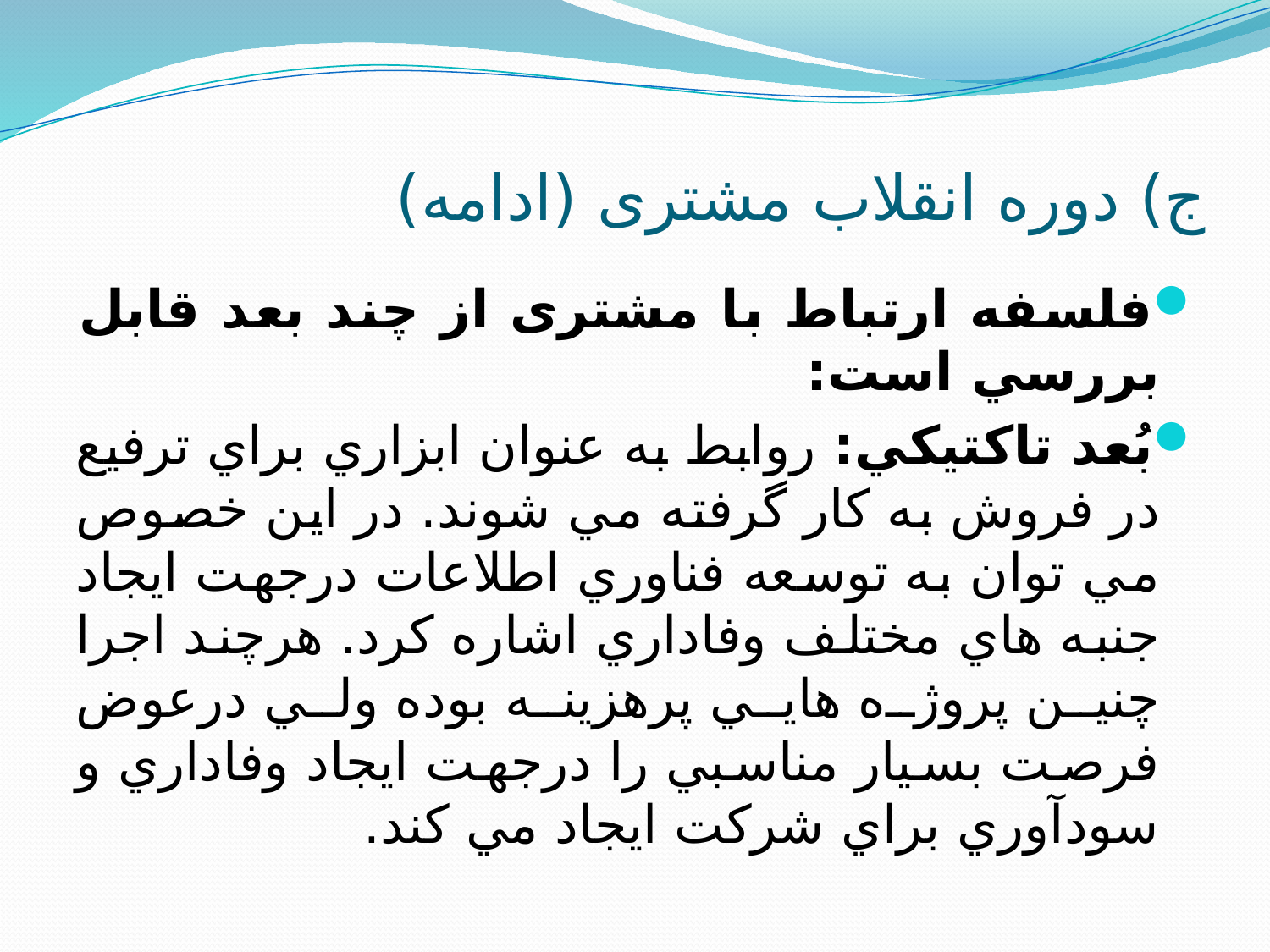

# ج) دوره انقلاب مشتری (ادامه)
فلسفه ارتباط با مشتری از چند بعد قابل بررسي است:
بُعد تاکتيکي: روابط به عنوان ابزاري براي ترفيع در فروش به کار گرفته مي شوند. در اين خصوص مي توان به توسعه فناوري اطلاعات درجهت ايجاد جنبه هاي مختلف وفاداري اشاره کرد. هرچند اجرا چنين پروژه هايي پرهزينه بوده ولي درعوض فرصت بسيار مناسبي را درجهت ايجاد وفاداري و سودآوري براي شرکت ايجاد مي کند.